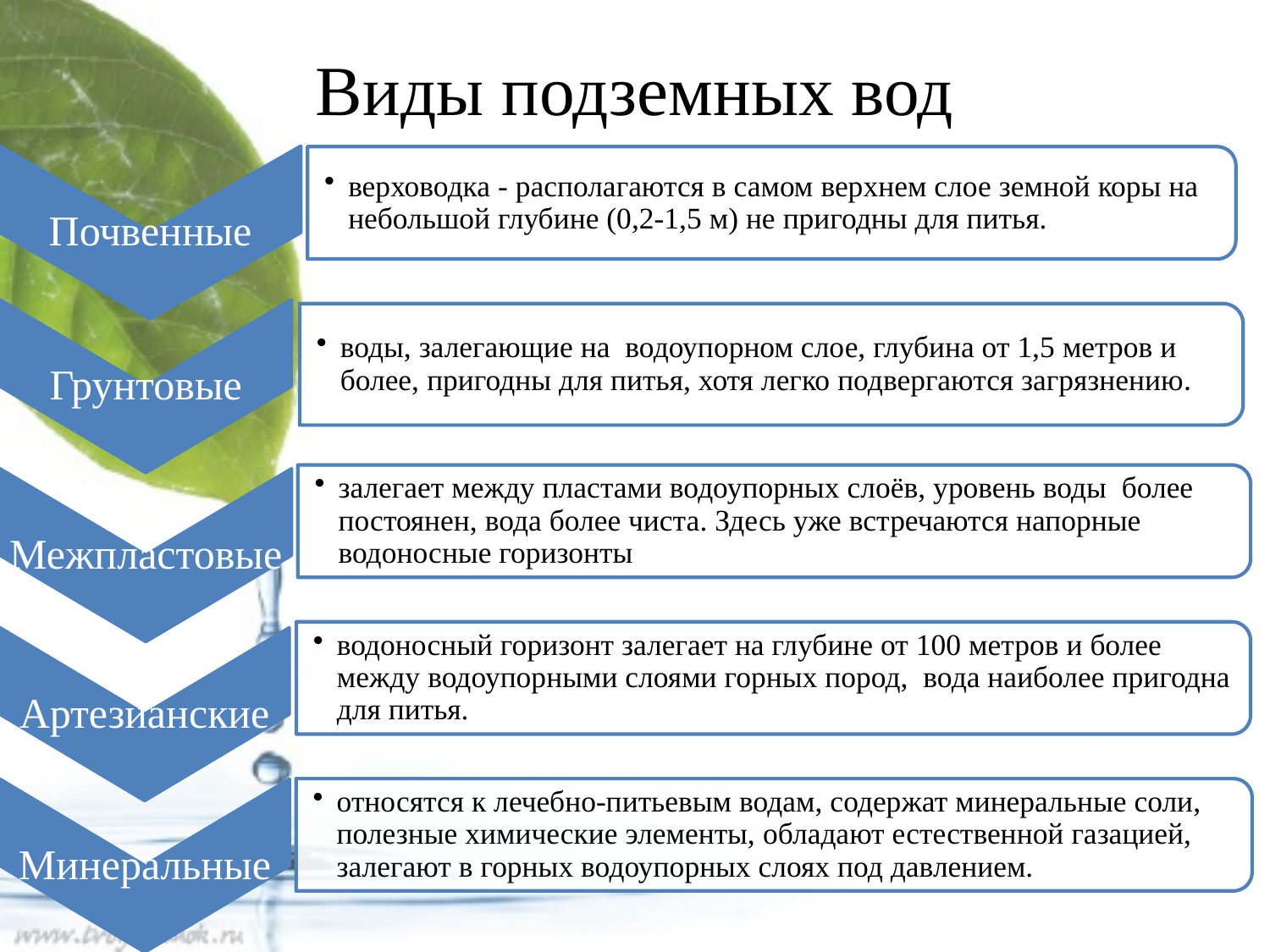

# Виды подземных вод
Почвенные
верховодка - располагаются в самом верхнем слое земной коры на небольшой глубине (0,2-1,5 м) не пригодны для питья.
Грунтовые
воды, залегающие на  водоупорном слое, глубина от 1,5 метров и более, пригодны для питья, хотя легко подвергаются загрязнению.
Межпластовые
залегает между пластами водоупорных слоёв, уровень воды  более постоянен, вода более чиста. Здесь уже встречаются напорные водоносные горизонты
Артезианские
водоносный горизонт залегает на глубине от 100 метров и более между водоупорными слоями горных пород,  вода наиболее пригодна для питья.
Минеральные
относятся к лечебно-питьевым водам, содержат минеральные соли, полезные химические элементы, обладают естественной газацией, залегают в горных водоупорных слоях под давлением.